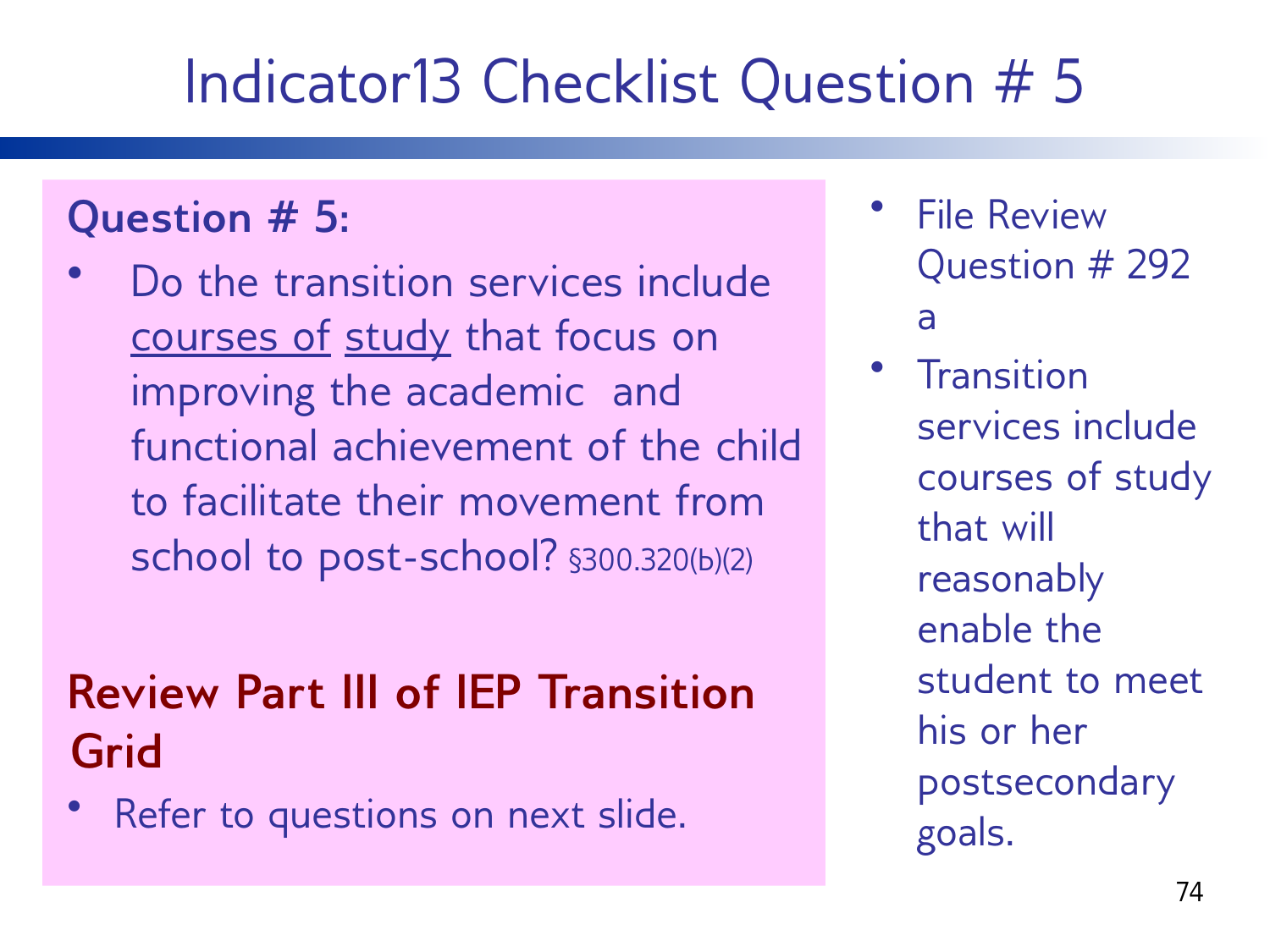

# Indicator13 Checklist Question # 5
Question # 5:
Do the transition services include courses of study that focus on improving the academic  and functional achievement of the child to facilitate their movement from school to post-school? §300.320(b)(2)

Review Part III of IEP Transition Grid
Refer to questions on next slide.
File Review Question # 292 a
Transition services include  courses of study that will reasonably enable the student to meet his or her postsecondary goals.

74